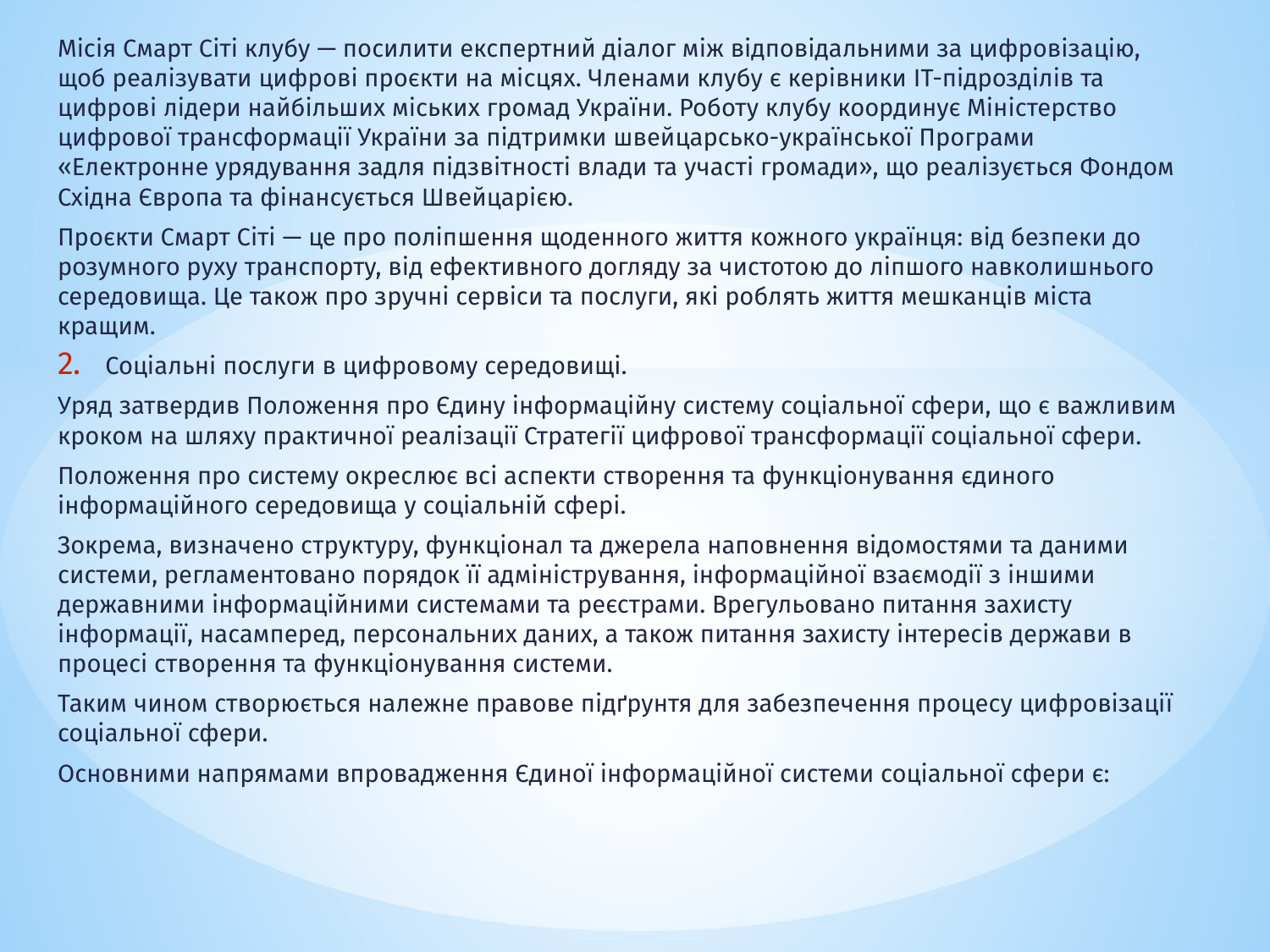

Місія Смарт Сіті клубу — посилити експертний діалог між відповідальними за цифровізацію, щоб реалізувати цифрові проєкти на місцях. Членами клубу є керівники ІТ-підрозділів та цифрові лідери найбільших міських громад України. Роботу клубу координує Міністерство цифрової трансформації України за підтримки швейцарсько-української Програми «Електронне урядування задля підзвітності влади та участі громади», що реалізується Фондом Східна Європа та фінансується Швейцарією.
Проєкти Смарт Сіті — це про поліпшення щоденного життя кожного українця: від безпеки до розумного руху транспорту, від ефективного догляду за чистотою до ліпшого навколишнього середовища. Це також про зручні сервіси та послуги, які роблять життя мешканців міста кращим.
Соціальні послуги в цифровому середовищі.
Уряд затвердив Положення про Єдину інформаційну систему соціальної сфери, що є важливим кроком на шляху практичної реалізації Стратегії цифрової трансформації соціальної сфери.
Положення про систему окреслює всі аспекти створення та функціонування єдиного інформаційного середовища у соціальній сфері.
Зокрема, визначено структуру, функціонал та джерела наповнення відомостями та даними системи, регламентовано порядок її адміністрування, інформаційної взаємодії з іншими державними інформаційними системами та реєстрами. Врегульовано питання захисту інформації, насамперед, персональних даних, а також питання захисту інтересів держави в процесі створення та функціонування системи.
Таким чином створюється належне правове підґрунтя для забезпечення процесу цифровізації соціальної сфери.
Основними напрямами впровадження Єдиної інформаційної системи соціальної сфери є: